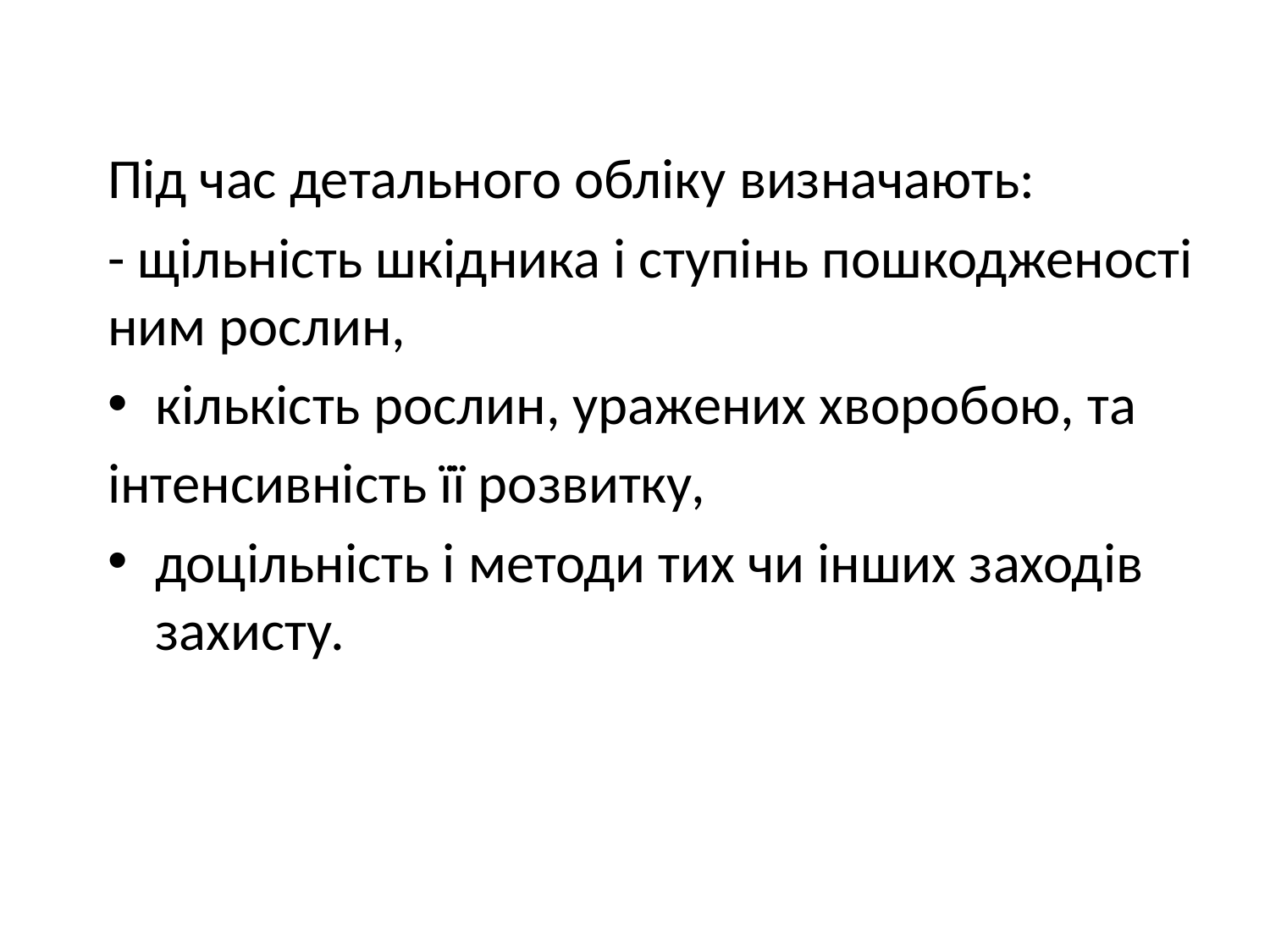

Під час детального обліку визначають:
- щільність шкідника і ступінь пошкодженості ним рослин,
кількість рослин, уражених хворобою, та
інтенсивність її розвитку,
доцільність і методи тих чи інших заходів захисту.